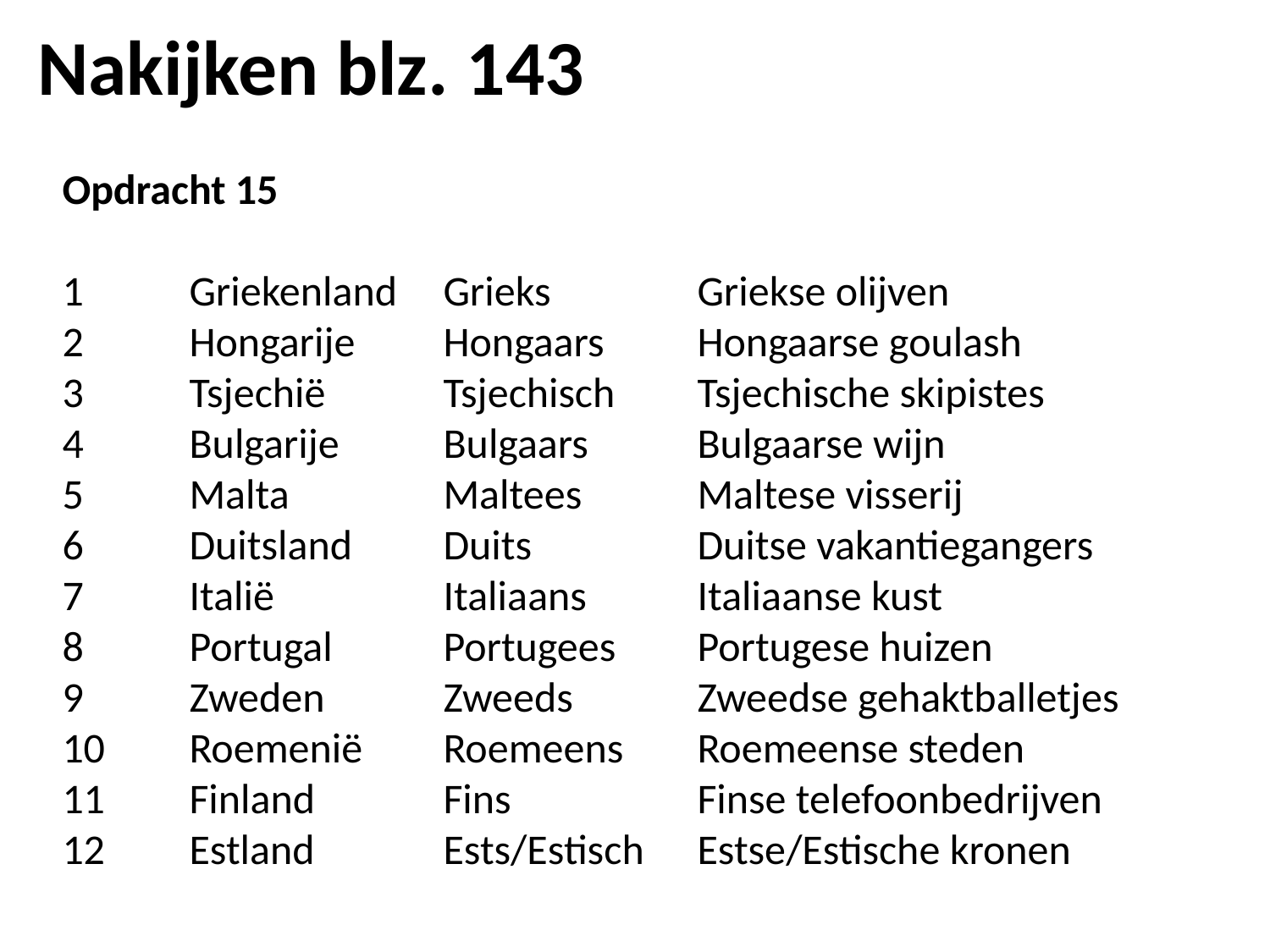

# Nakijken blz. 143
Opdracht 15

1	Griekenland	Grieks		Griekse olijven
2	Hongarije	Hongaars	Hongaarse goulash
3	Tsjechië	Tsjechisch	Tsjechische skipistes
4	Bulgarije	Bulgaars	Bulgaarse wijn
5	Malta		Maltees	Maltese visserij
6	Duitsland	Duits		Duitse vakantiegangers
7	Italië		Italiaans	Italiaanse kust
8	Portugal	Portugees	Portugese huizen
9	Zweden	Zweeds	Zweedse gehaktballetjes
10	Roemenië	Roemeens	Roemeense steden
11	Finland		Fins		Finse telefoonbedrijven
12	Estland		Ests/Estisch	Estse/Estische kronen